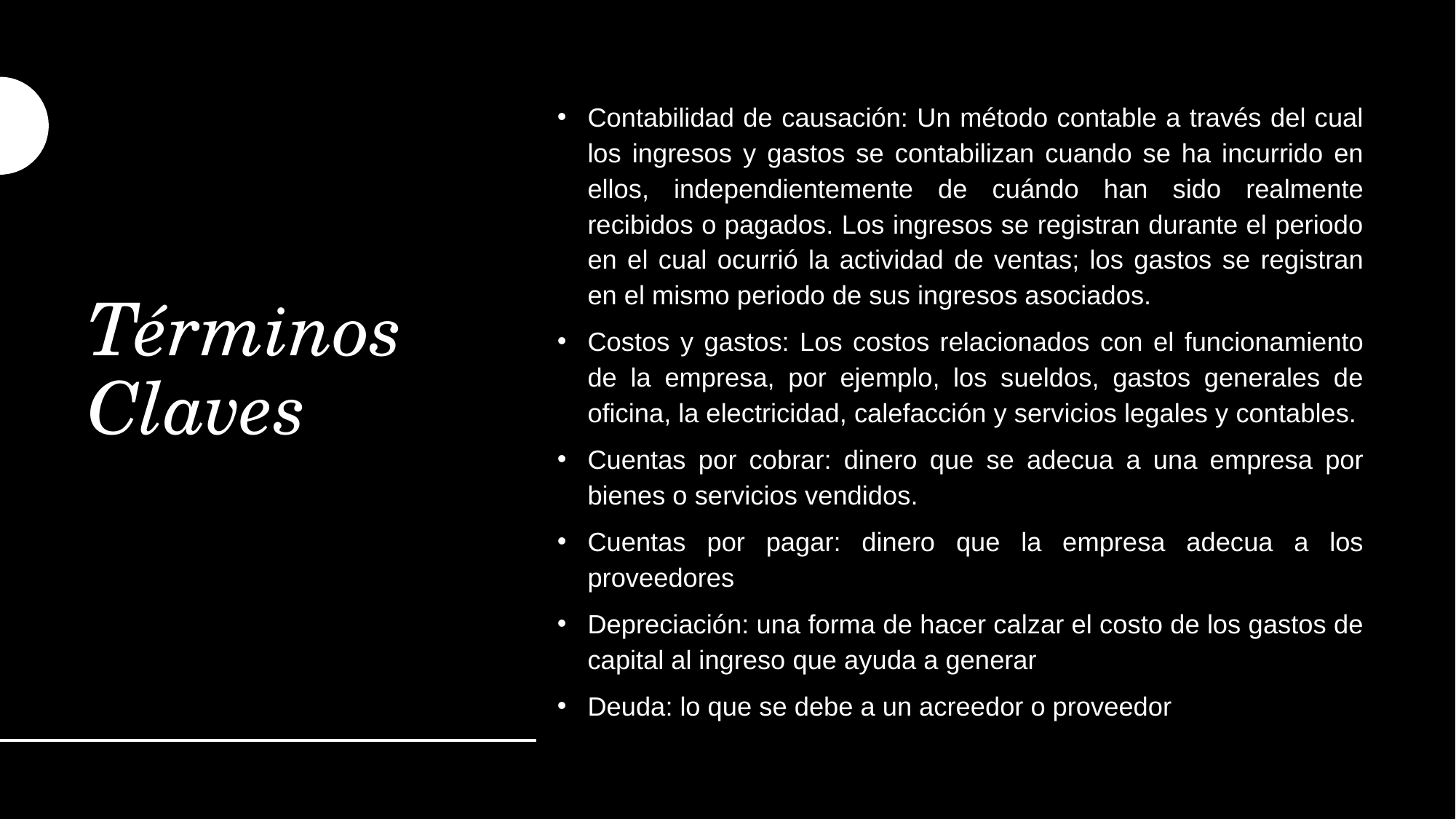

# Términos Claves
Contabilidad de causación: Un método contable a través del cual los ingresos y gastos se contabilizan cuando se ha incurrido en ellos, independientemente de cuándo han sido realmente recibidos o pagados. Los ingresos se registran durante el periodo en el cual ocurrió la actividad de ventas; los gastos se registran en el mismo periodo de sus ingresos asociados.
Costos y gastos: Los costos relacionados con el funcionamiento de la empresa, por ejemplo, los sueldos, gastos generales de oficina, la electricidad, calefacción y servicios legales y contables.
Cuentas por cobrar: dinero que se adecua a una empresa por bienes o servicios vendidos.
Cuentas por pagar: dinero que la empresa adecua a los proveedores
Depreciación: una forma de hacer calzar el costo de los gastos de capital al ingreso que ayuda a generar
Deuda: lo que se debe a un acreedor o proveedor